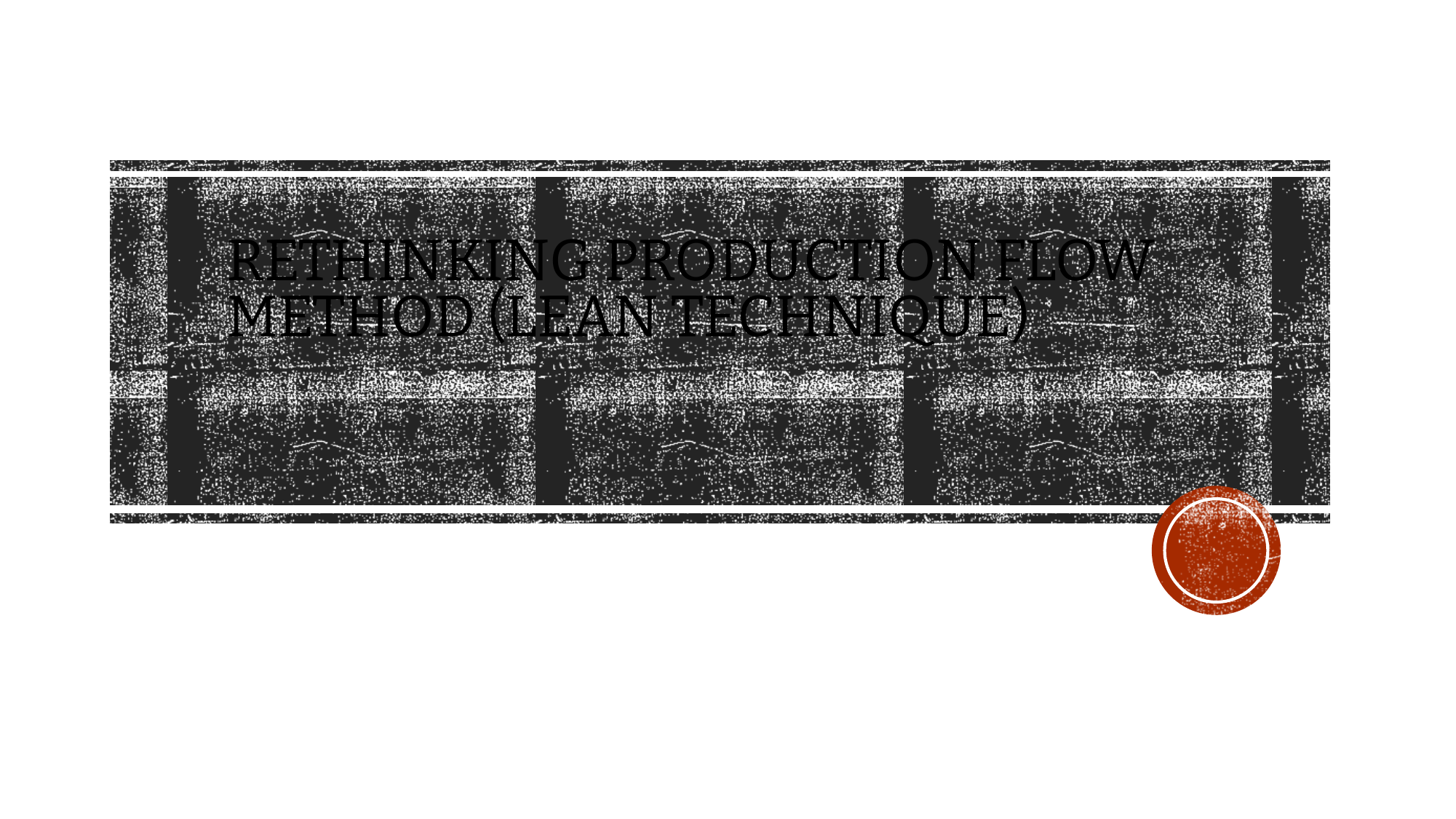

# Rethinking production flow method (lean technique)